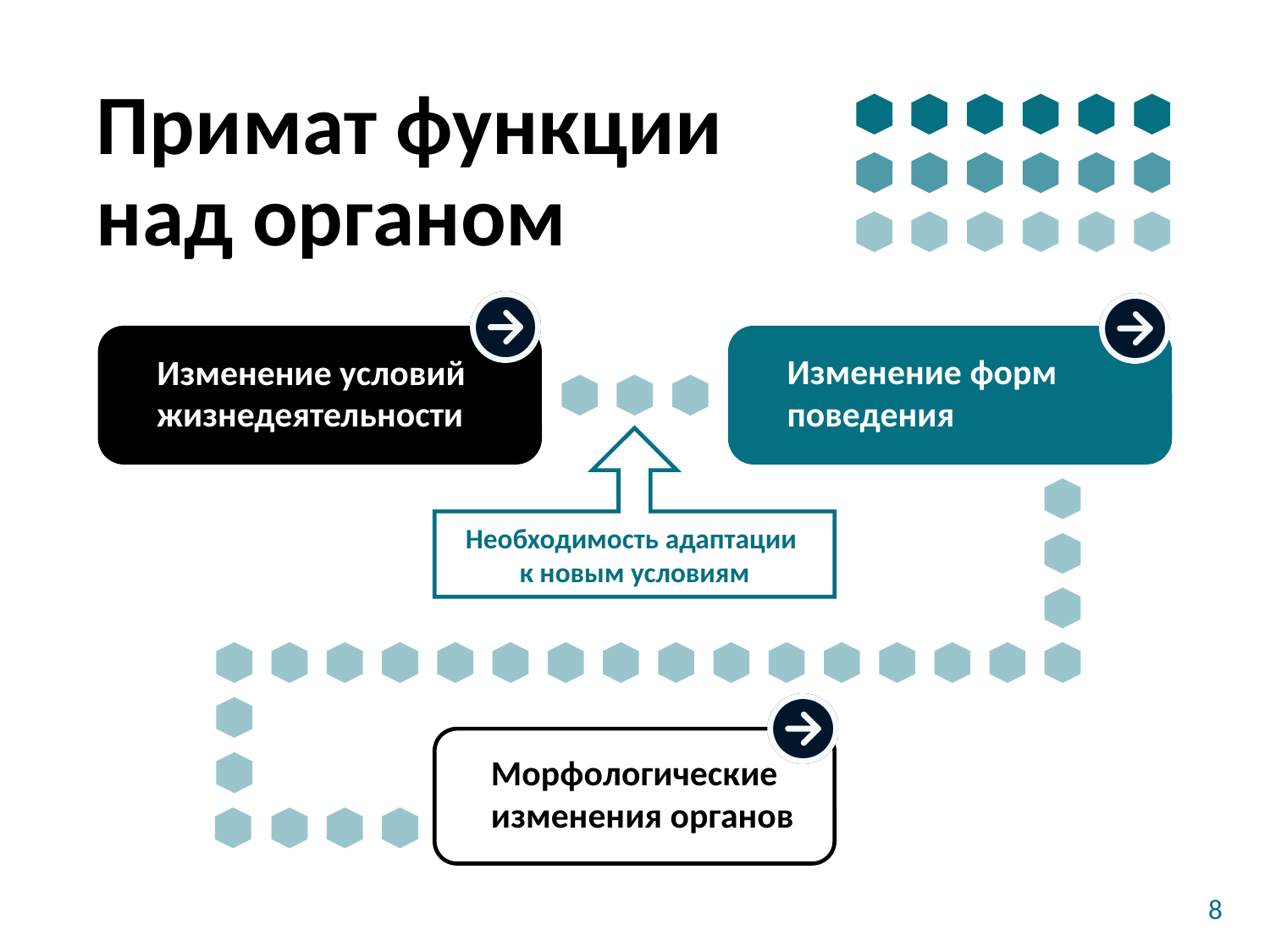

# Примат функции над органом

Изменение условий жизнедеятельности
Изменение форм
поведения

Необходимость адаптации
к новым условиям

Морфологические изменения органов

8